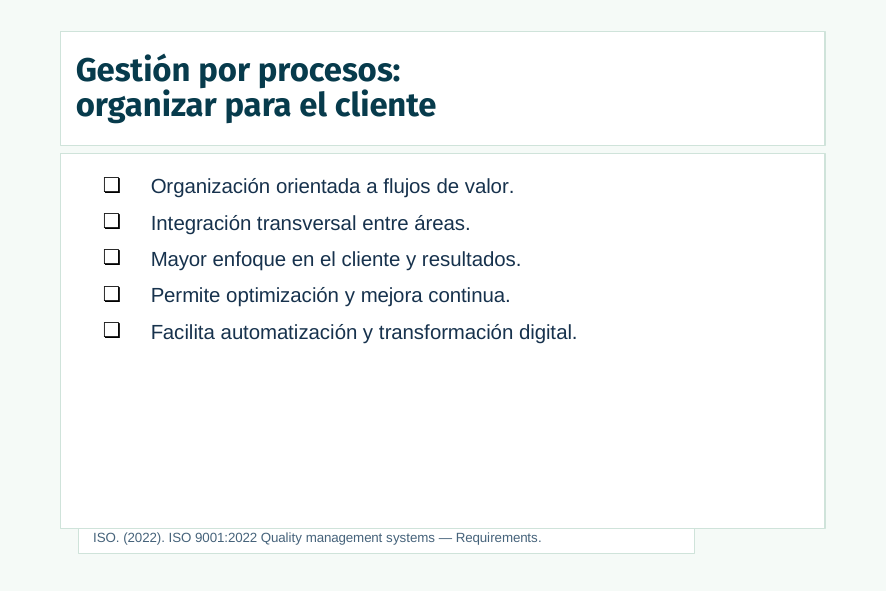

# Gestión por procesos:
organizar para el cliente
Organización orientada a flujos de valor.
Integración transversal entre áreas.
Mayor enfoque en el cliente y resultados.
Permite optimización y mejora continua.
Facilita automatización y transformación digital.
ISO. (2022). ISO 9001:2022 Quality management systems — Requirements.